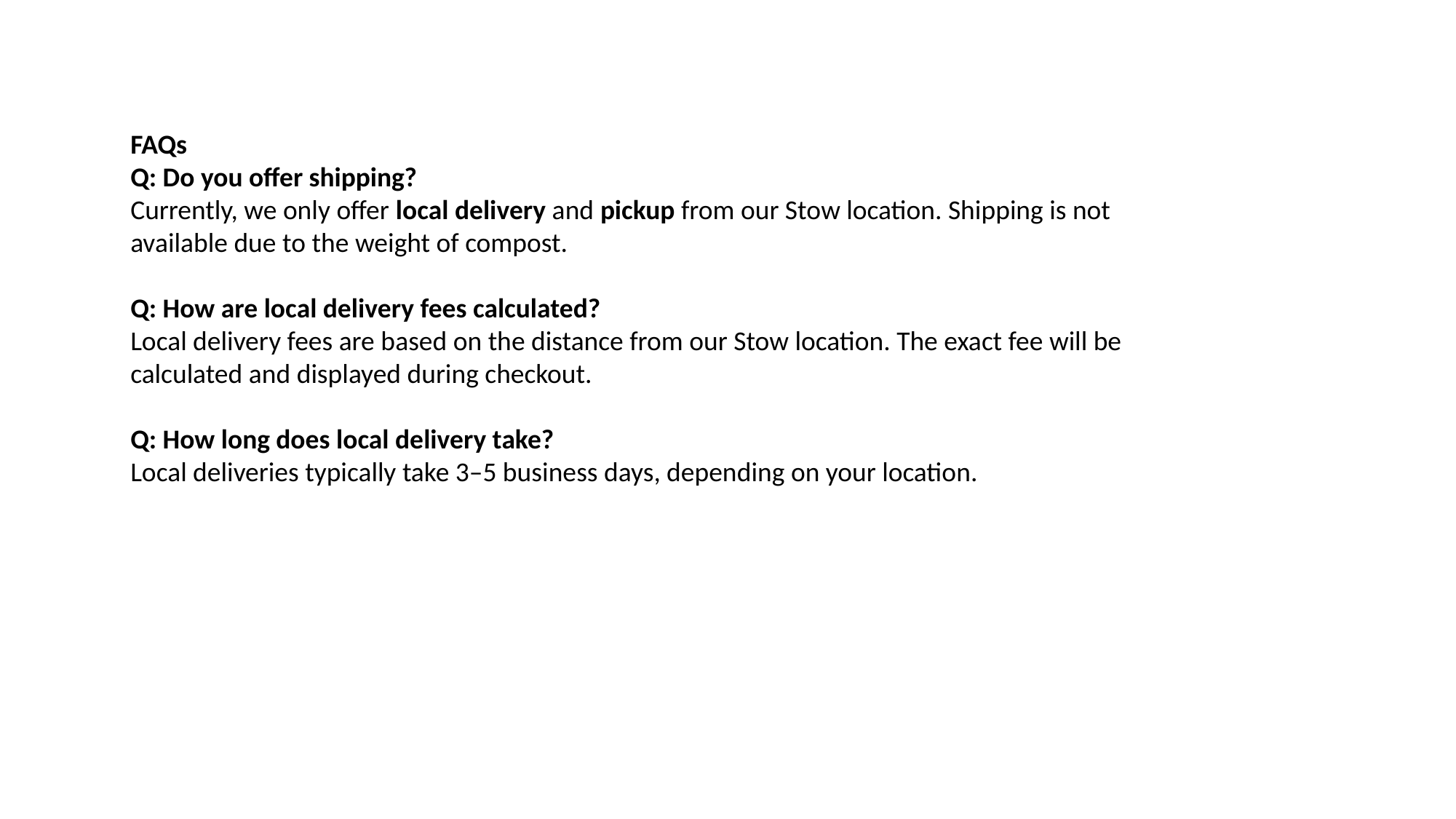

FAQs
Q: Do you offer shipping?
Currently, we only offer local delivery and pickup from our Stow location. Shipping is not available due to the weight of compost.

Q: How are local delivery fees calculated?
Local delivery fees are based on the distance from our Stow location. The exact fee will be calculated and displayed during checkout.

Q: How long does local delivery take?
Local deliveries typically take 3–5 business days, depending on your location.